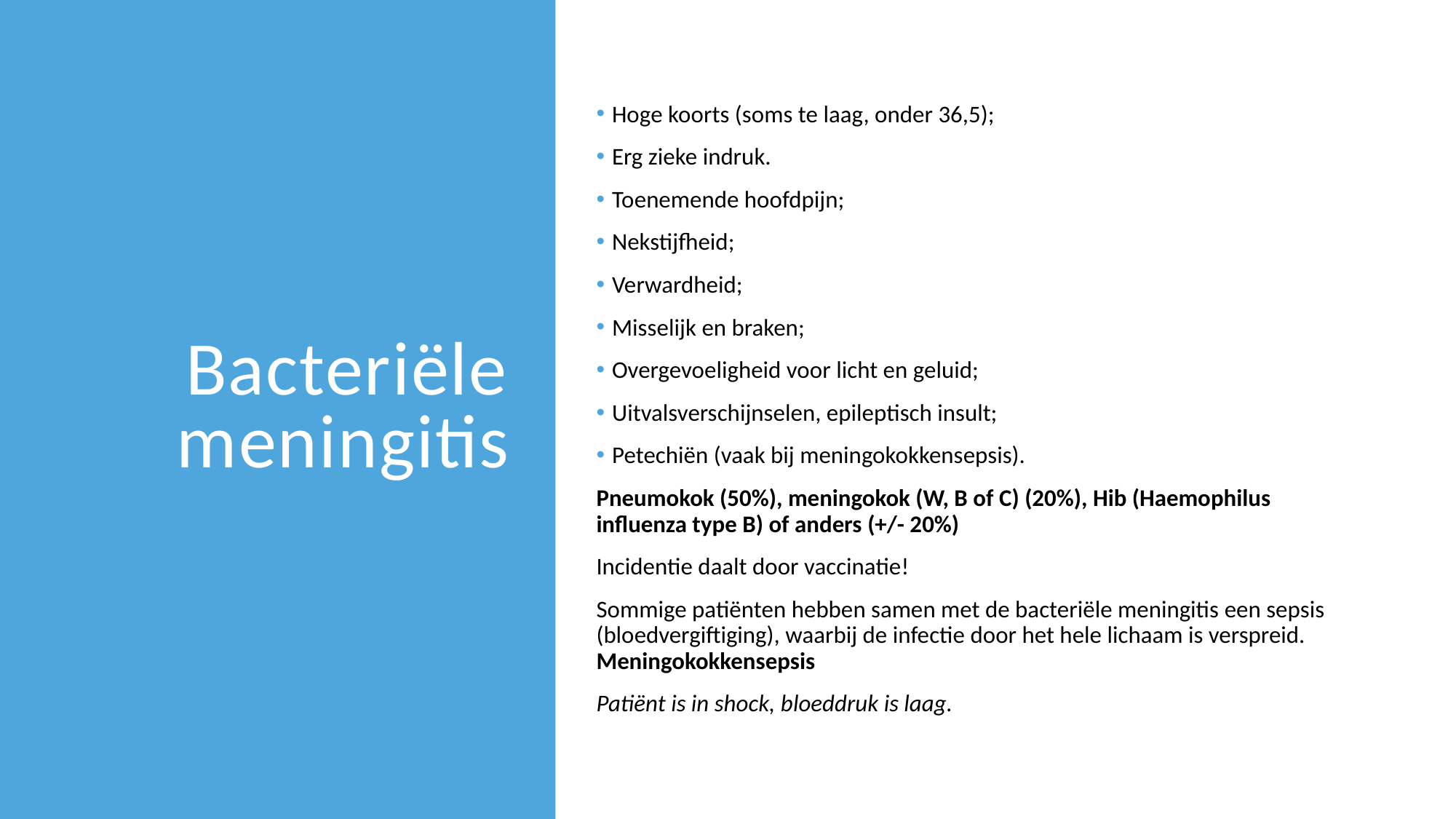

# Bacteriële meningitis
 Hoge koorts (soms te laag, onder 36,5);
 Erg zieke indruk.
 Toenemende hoofdpijn;
 Nekstijfheid;
 Verwardheid;
 Misselijk en braken;
 Overgevoeligheid voor licht en geluid;
 Uitvalsverschijnselen, epileptisch insult;
 Petechiën (vaak bij meningokokkensepsis).
Pneumokok (50%), meningokok (W, B of C) (20%), Hib (Haemophilus influenza type B) of anders (+/- 20%)
Incidentie daalt door vaccinatie!
Sommige patiënten hebben samen met de bacteriële meningitis een sepsis (bloedvergiftiging), waarbij de infectie door het hele lichaam is verspreid. Meningokokkensepsis
Patiënt is in shock, bloeddruk is laag.